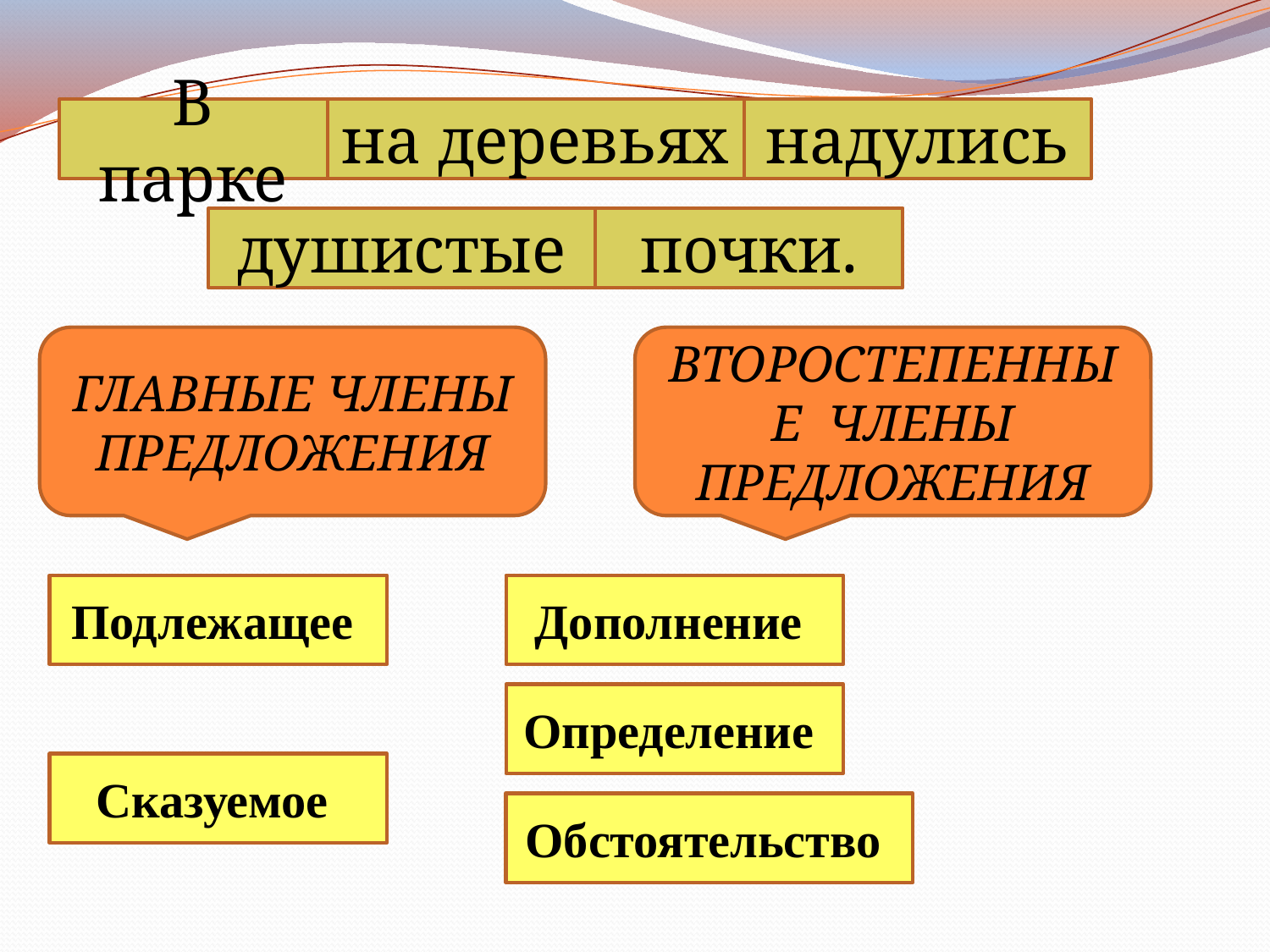

В парке
на деревьях
надулись
душистые
почки.
ГЛАВНЫЕ ЧЛЕНЫ ПРЕДЛОЖЕНИЯ
ВТОРОСТЕПЕННЫЕ  ЧЛЕНЫ ПРЕДЛОЖЕНИЯ
Подлежащее
Дополнение
Определение
Сказуемое
Обстоятельство